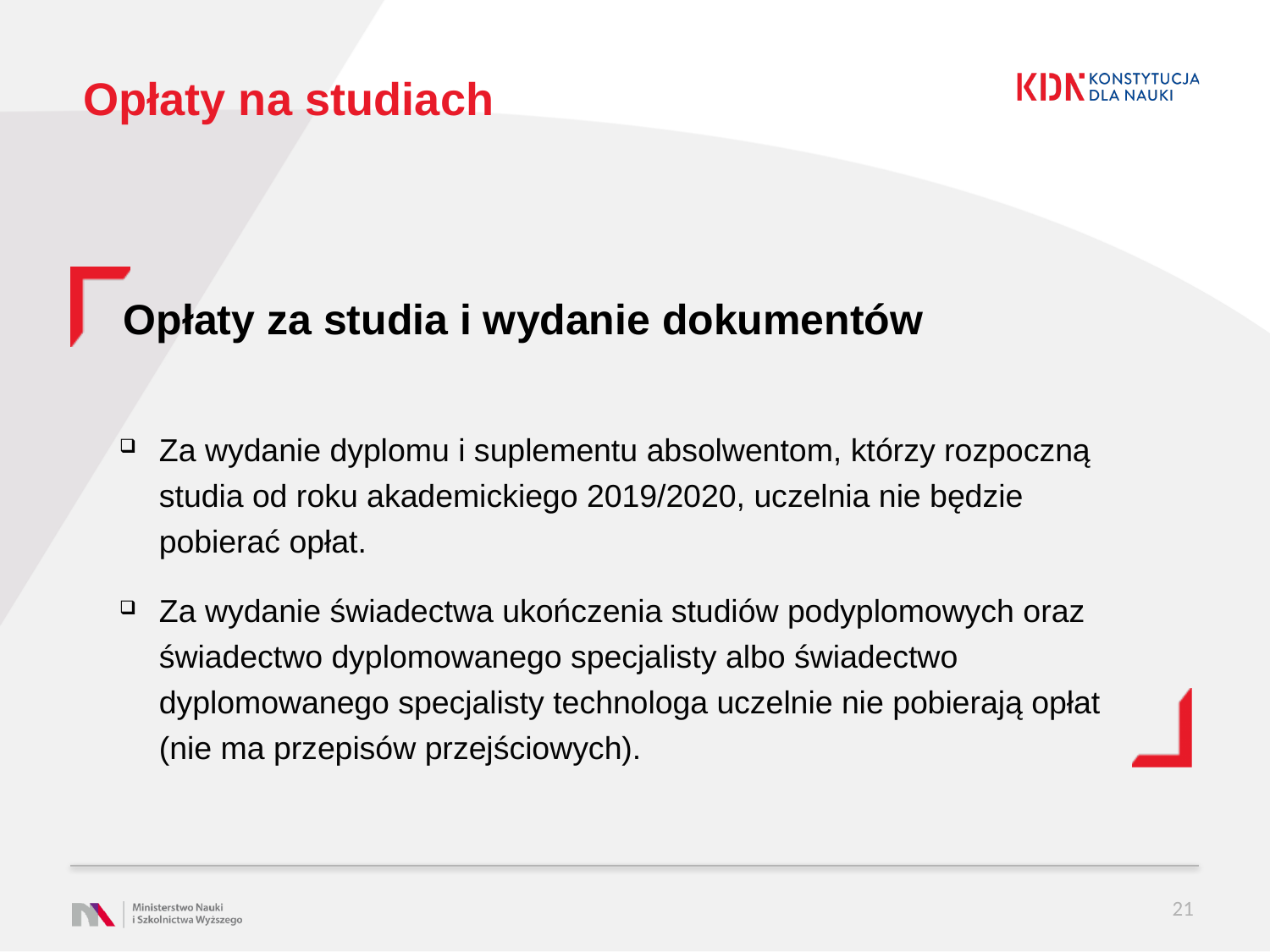

# Opłaty na studiach
Opłaty za studia i wydanie dokumentów
Za wydanie dyplomu i suplementu absolwentom, którzy rozpoczną studia od roku akademickiego 2019/2020, uczelnia nie będzie pobierać opłat.
Za wydanie świadectwa ukończenia studiów podyplomowych oraz świadectwo dyplomowanego specjalisty albo świadectwo dyplomowanego specjalisty technologa uczelnie nie pobierają opłat (nie ma przepisów przejściowych).
21